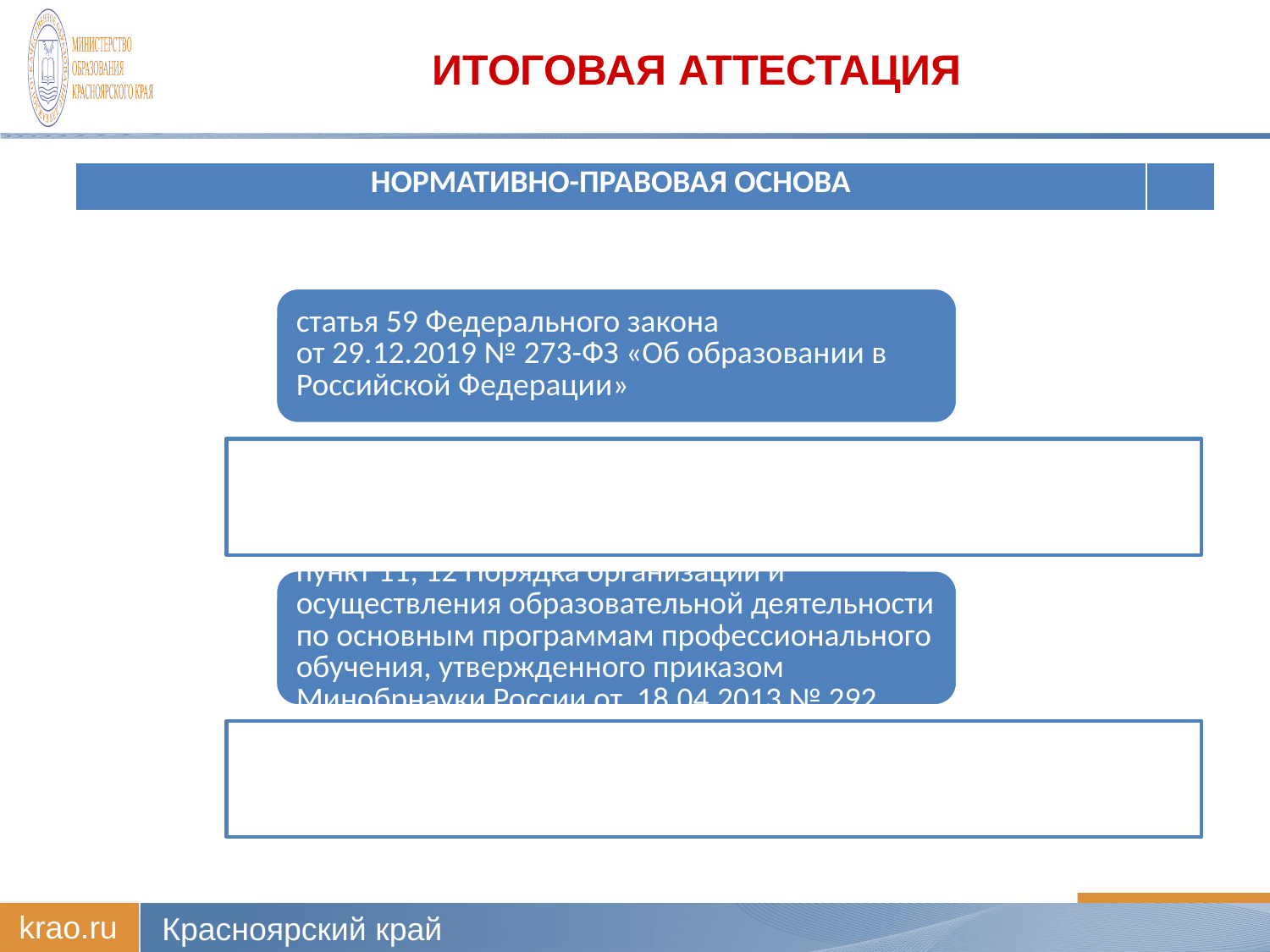

# Итоговая аттестация
| НОРМАТИВНО-ПРАВОВАЯ ОСНОВА |  |
| --- | --- |
статья 59 Федерального закона
от 29.12.2019 № 273-ФЗ «Об образовании в Российской Федерации»
пункт 11, 12 Порядка организации и осуществления образовательной деятельности по основным программам профессионального обучения, утвержденного приказом Минобрнауки России от  18.04.2013 № 292